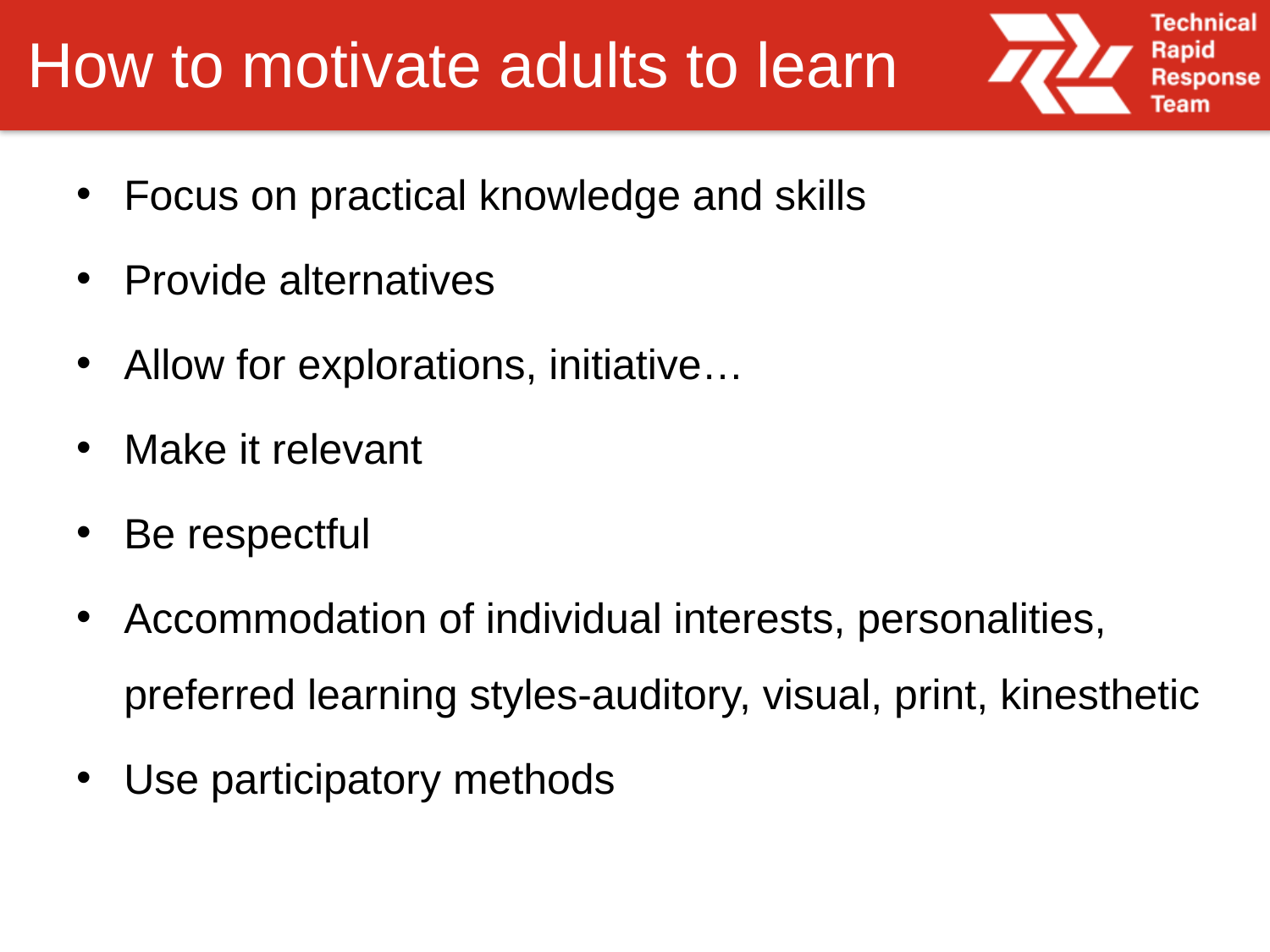

# How to motivate adults to learn
Focus on practical knowledge and skills
Provide alternatives
Allow for explorations, initiative…
Make it relevant
Be respectful
Accommodation of individual interests, personalities, preferred learning styles-auditory, visual, print, kinesthetic
Use participatory methods